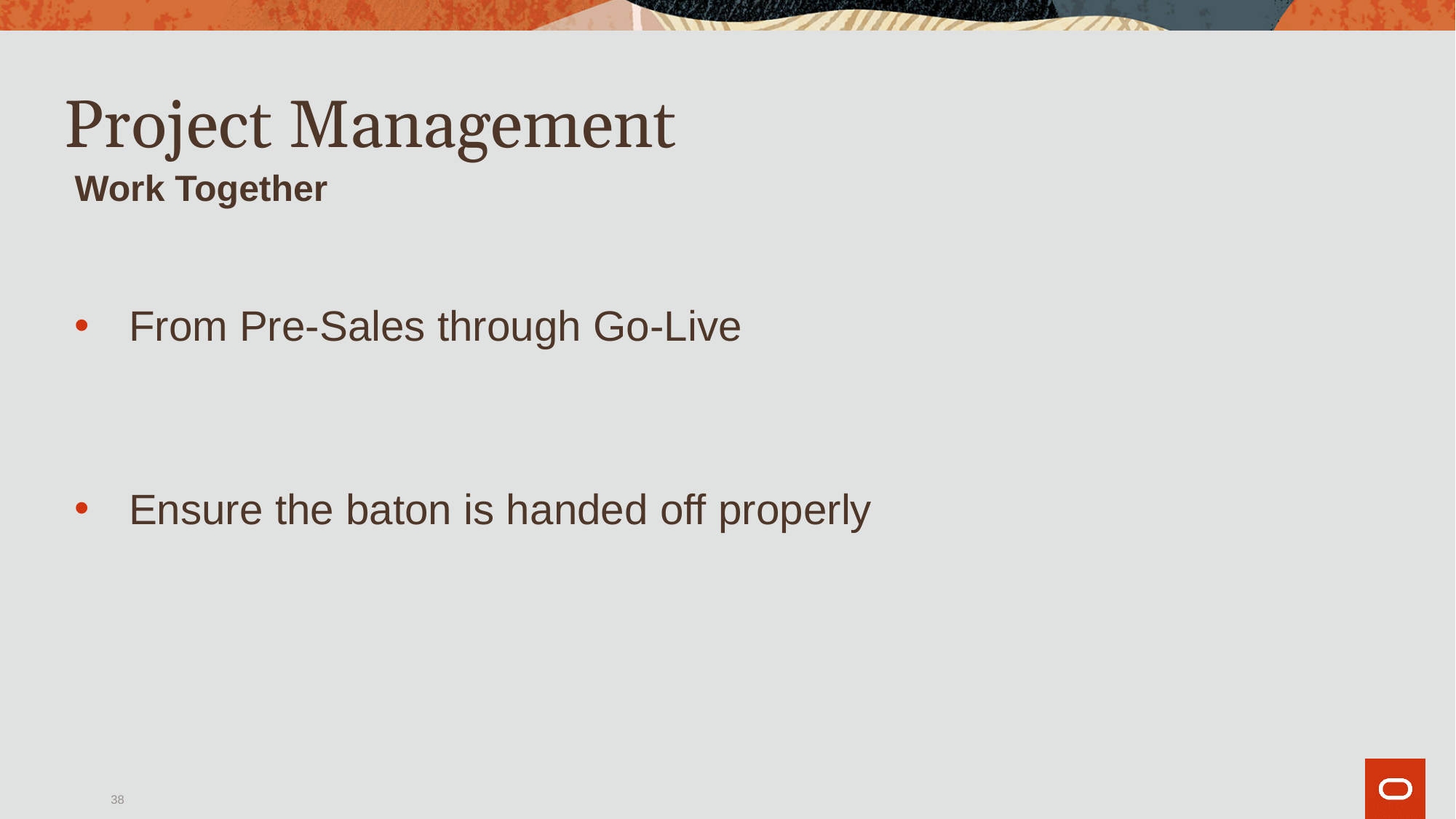

# Project Management
Work Together
From Pre-Sales through Go-Live

Ensure the baton is handed off properly
38